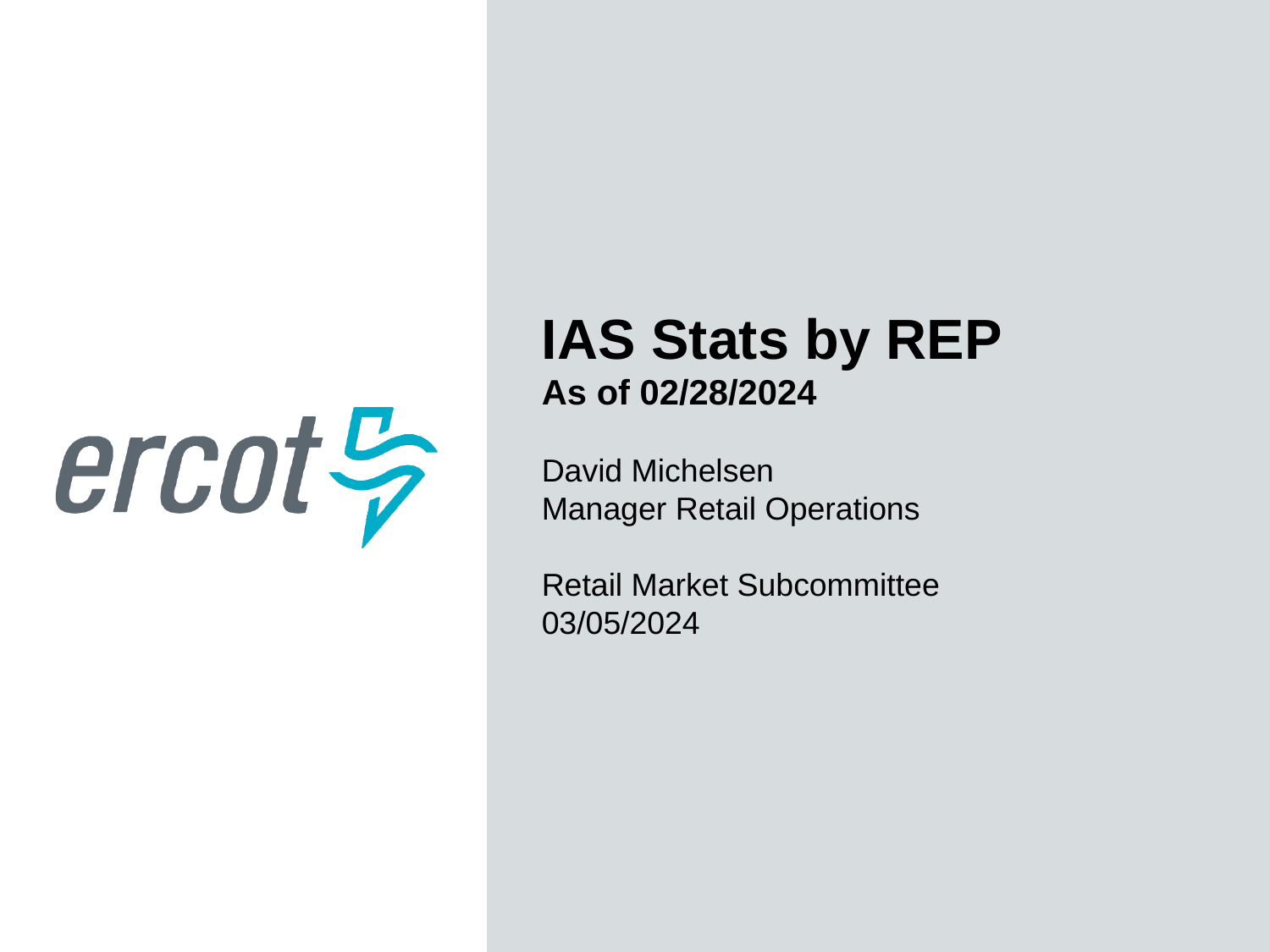

IAS Stats by REP
As of 02/28/2024

David Michelsen
Manager Retail Operations

Retail Market Subcommittee
03/05/2024